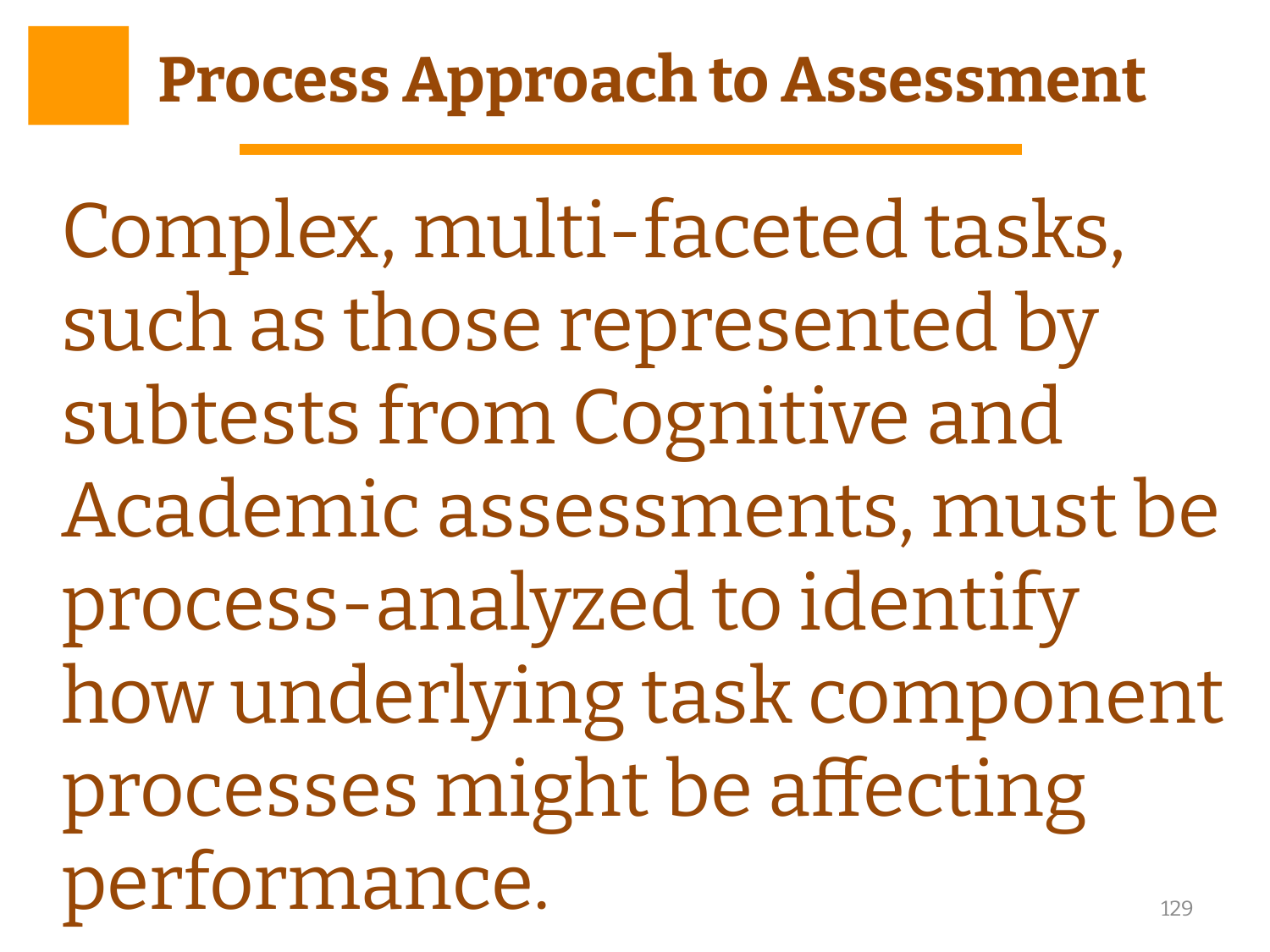

# Process Approach to Assessment

Complex, multi-faceted tasks, such as those represented by subtests from Cognitive and Academic assessments, must be process-analyzed to identify how underlying task component processes might be affecting performance.
129